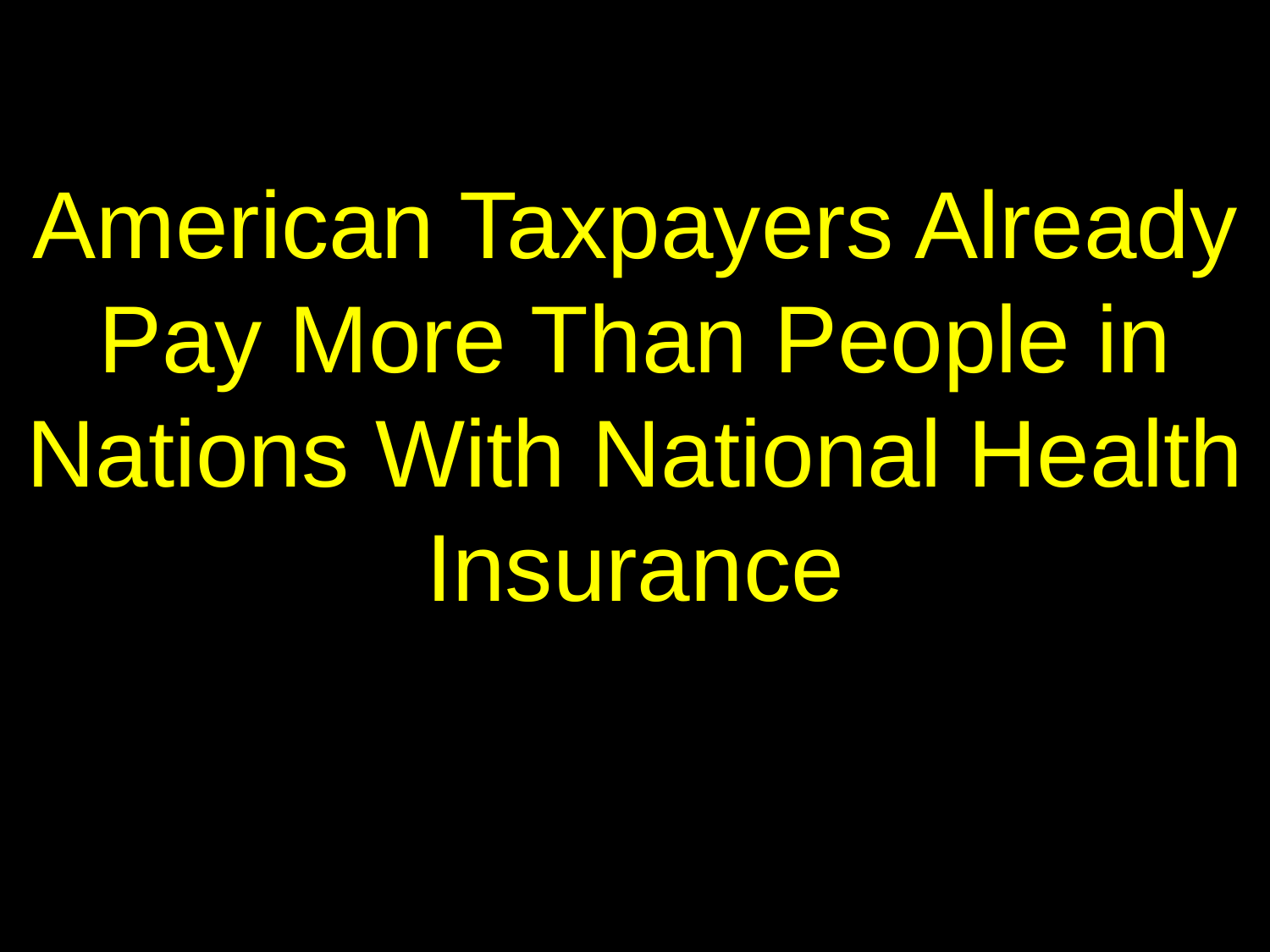

# American Taxpayers Already Pay More Than People in Nations With National Health Insurance